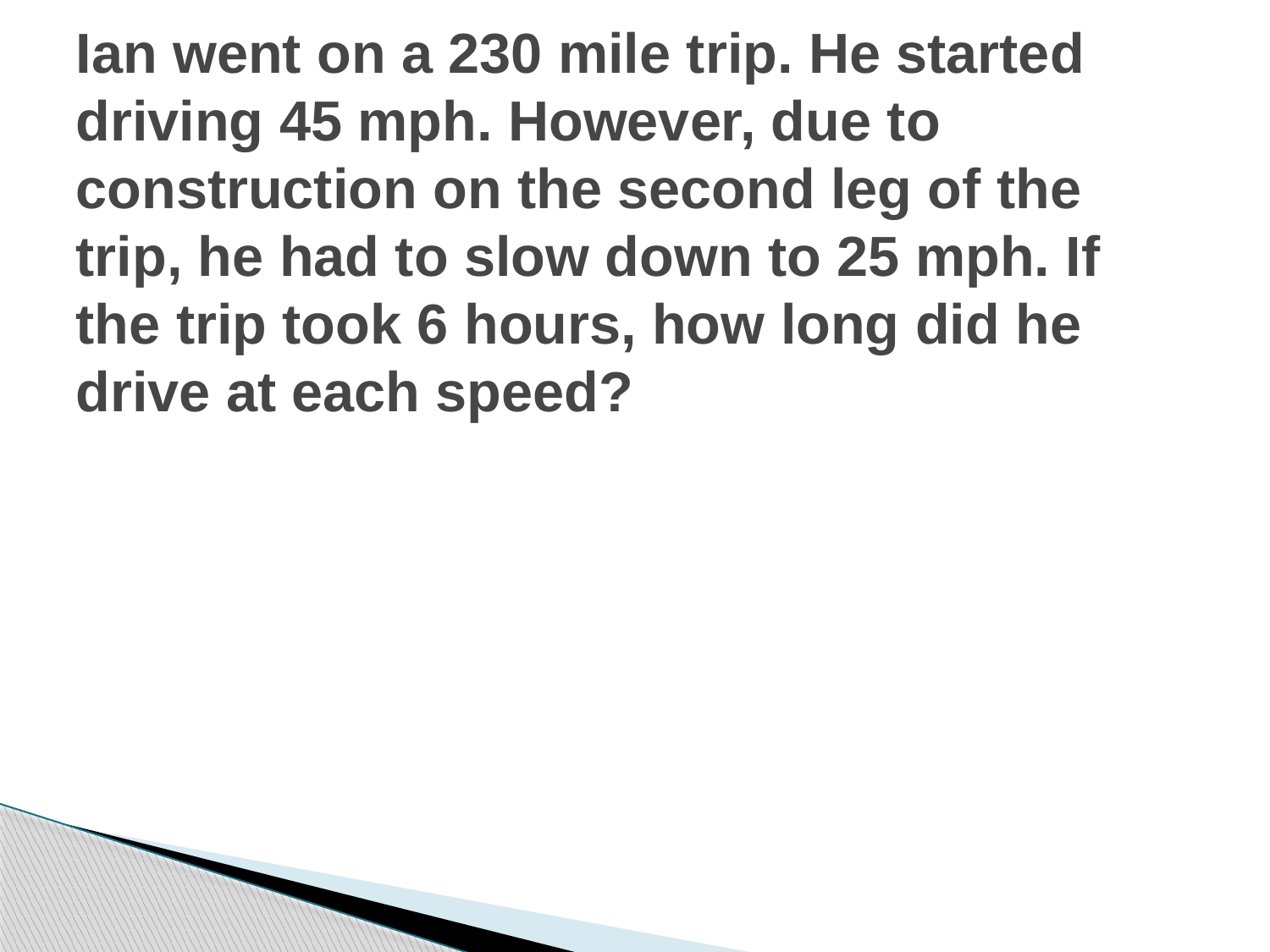

# Ian went on a 230 mile trip. He started driving 45 mph. However, due to construction on the second leg of the trip, he had to slow down to 25 mph. If the trip took 6 hours, how long did he drive at each speed?